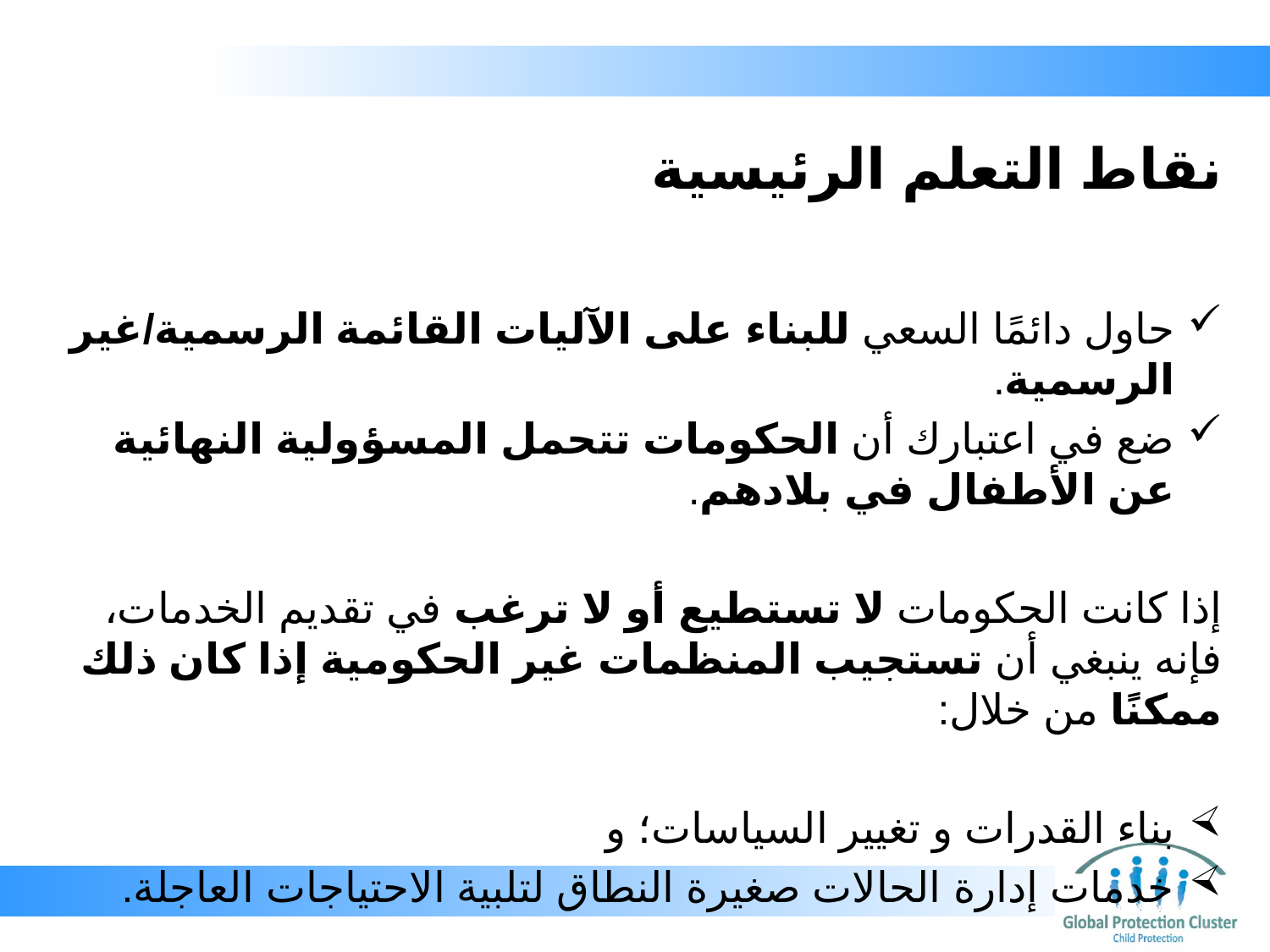

# نقاط التعلم الرئيسية

حاول دائمًا السعي للبناء على الآليات القائمة الرسمية/غير الرسمية.
ضع في اعتبارك أن الحكومات تتحمل المسؤولية النهائية عن الأطفال في بلادهم.

إذا كانت الحكومات لا تستطيع أو لا ترغب في تقديم الخدمات، فإنه ينبغي أن تستجيب المنظمات غير الحكومية إذا كان ذلك ممكنًا من خلال:

بناء القدرات و تغيير السياسات؛ و
خدمات إدارة الحالات صغيرة النطاق لتلبية الاحتياجات العاجلة.

المبادئ التوجيهية لإدارة الحالات: القسم 2